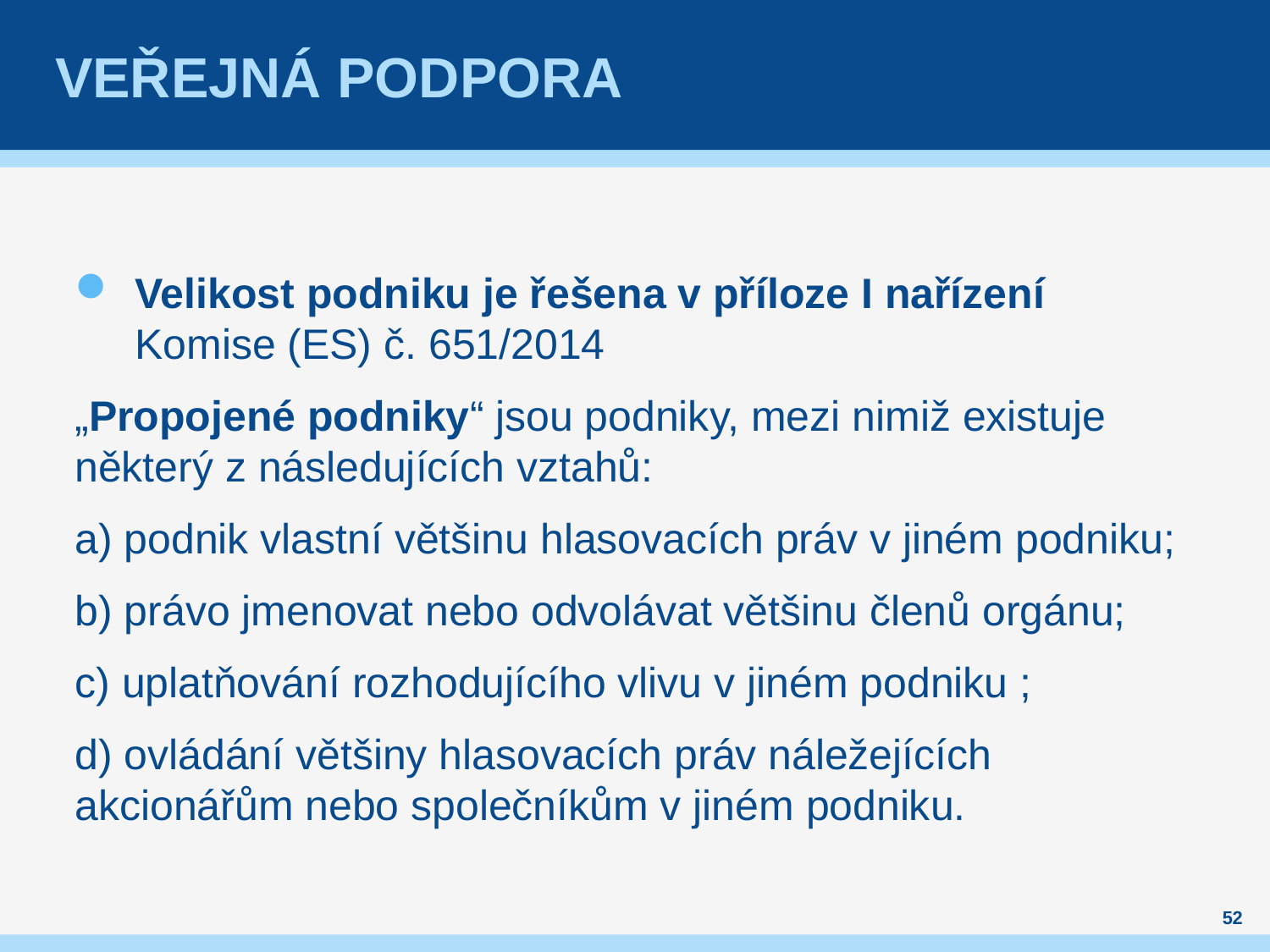

# Veřejná podpora
Velikost podniku je řešena v příloze I nařízení Komise (ES) č. 651/2014
„Propojené podniky“ jsou podniky, mezi nimiž existuje některý z následujících vztahů:
a) podnik vlastní většinu hlasovacích práv v jiném podniku;
b) právo jmenovat nebo odvolávat většinu členů orgánu;
c) uplatňování rozhodujícího vlivu v jiném podniku ;
d) ovládání většiny hlasovacích práv náležejících akcionářům nebo společníkům v jiném podniku.
52